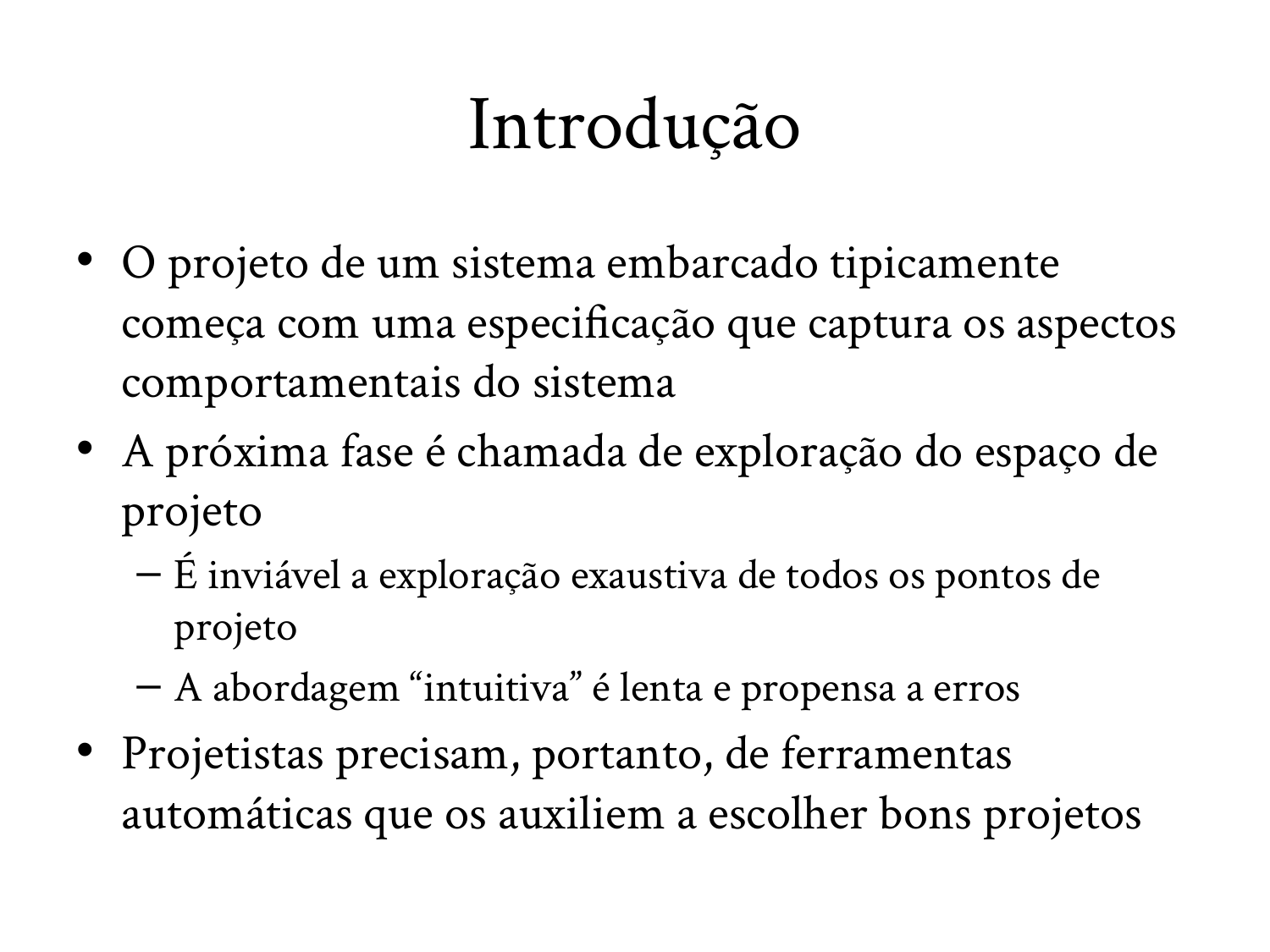

# Introdução
O projeto de um sistema embarcado tipicamente começa com uma especificação que captura os aspectos comportamentais do sistema
A próxima fase é chamada de exploração do espaço de projeto
É inviável a exploração exaustiva de todos os pontos de projeto
A abordagem “intuitiva” é lenta e propensa a erros
Projetistas precisam, portanto, de ferramentas automáticas que os auxiliem a escolher bons projetos